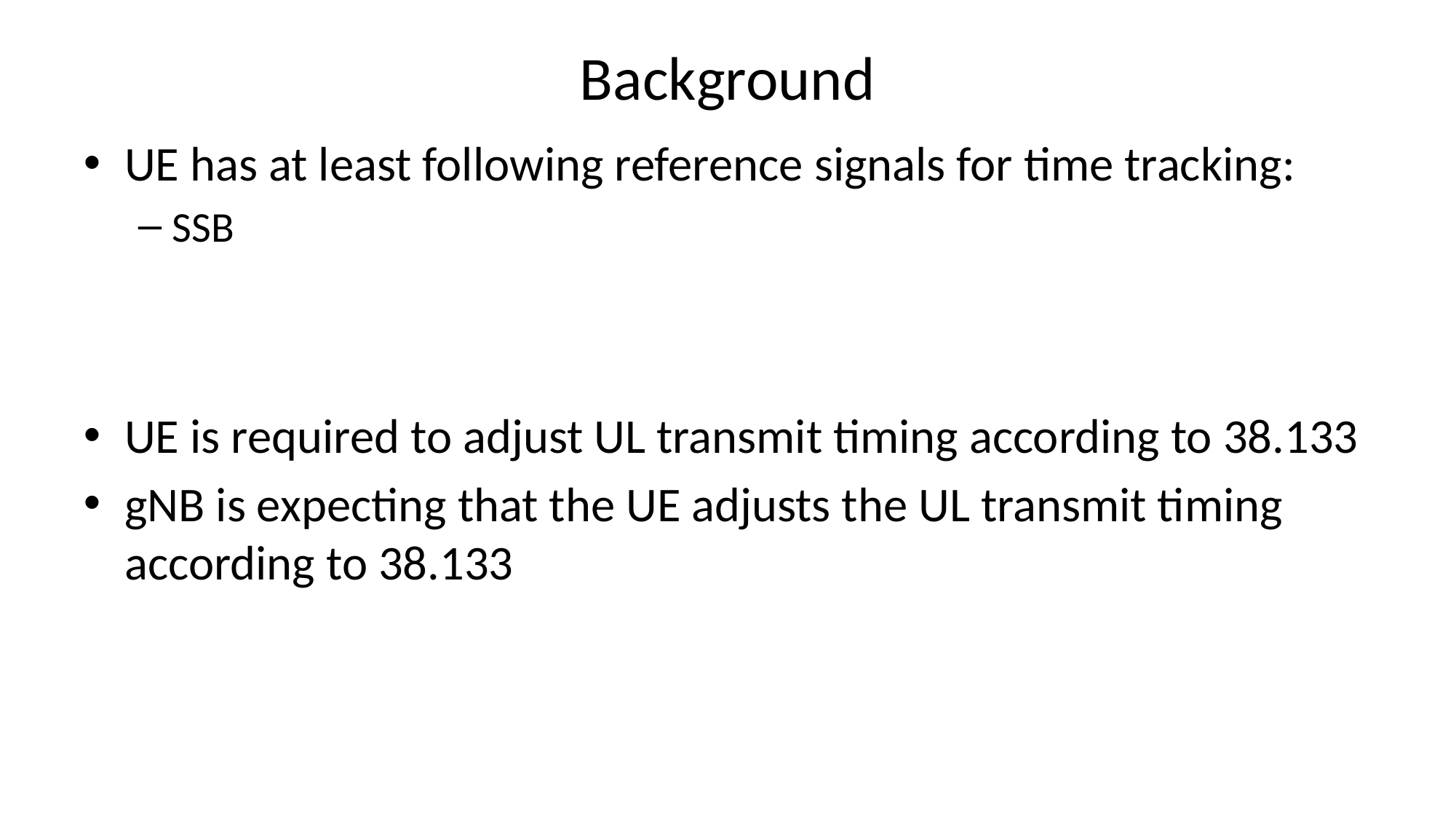

# Background
UE has at least following reference signals for time tracking:
SSB

UE is required to adjust UL transmit timing according to 38.133
gNB is expecting that the UE adjusts the UL transmit timing according to 38.133